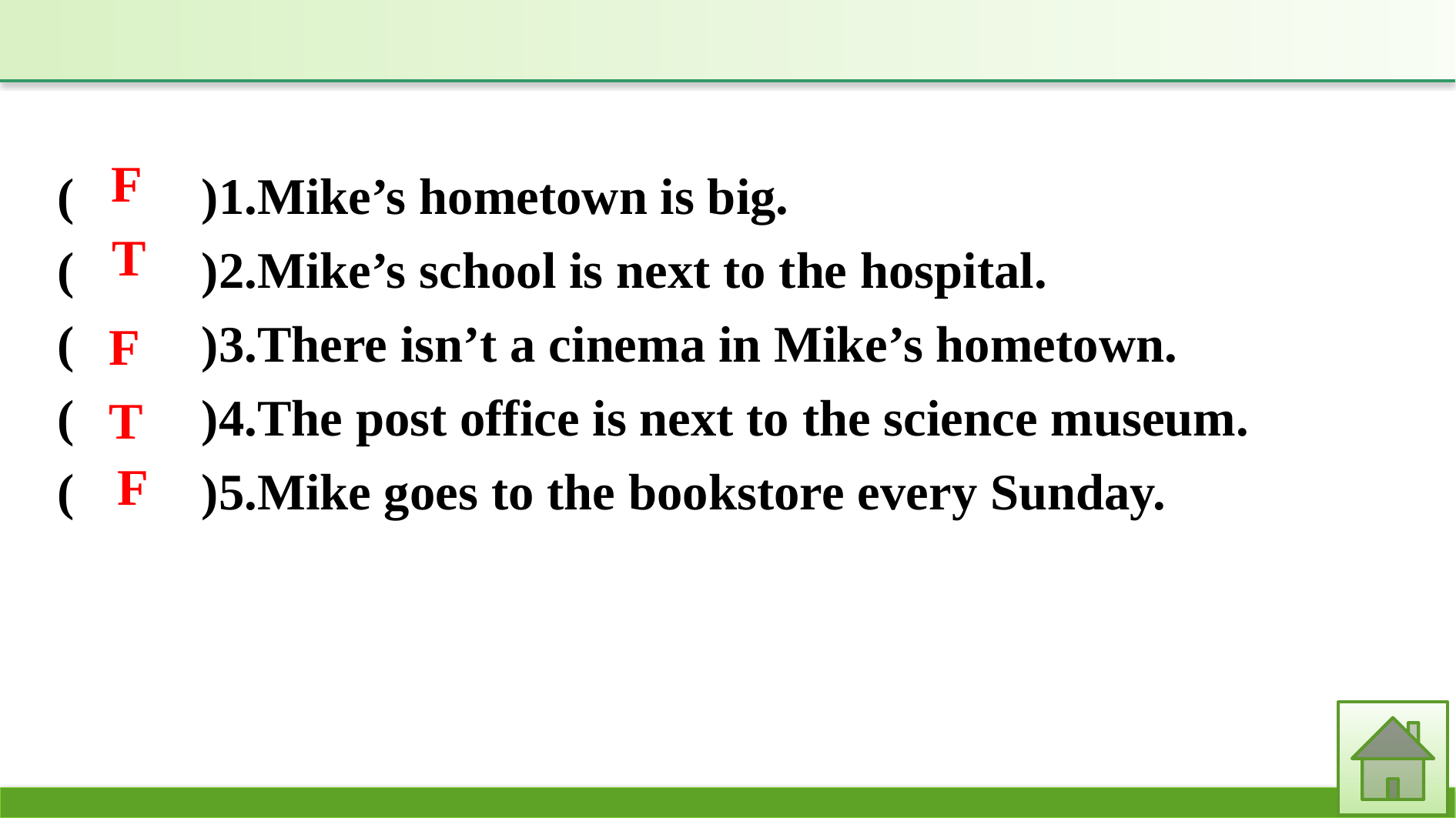

(　　)1.Mike’s hometown is big.
(　　)2.Mike’s school is next to the hospital.
(　　)3.There isn’t a cinema in Mike’s hometown.
(　　)4.The post office is next to the science museum.
(　　)5.Mike goes to the bookstore every Sunday.
F
T
F
T
F